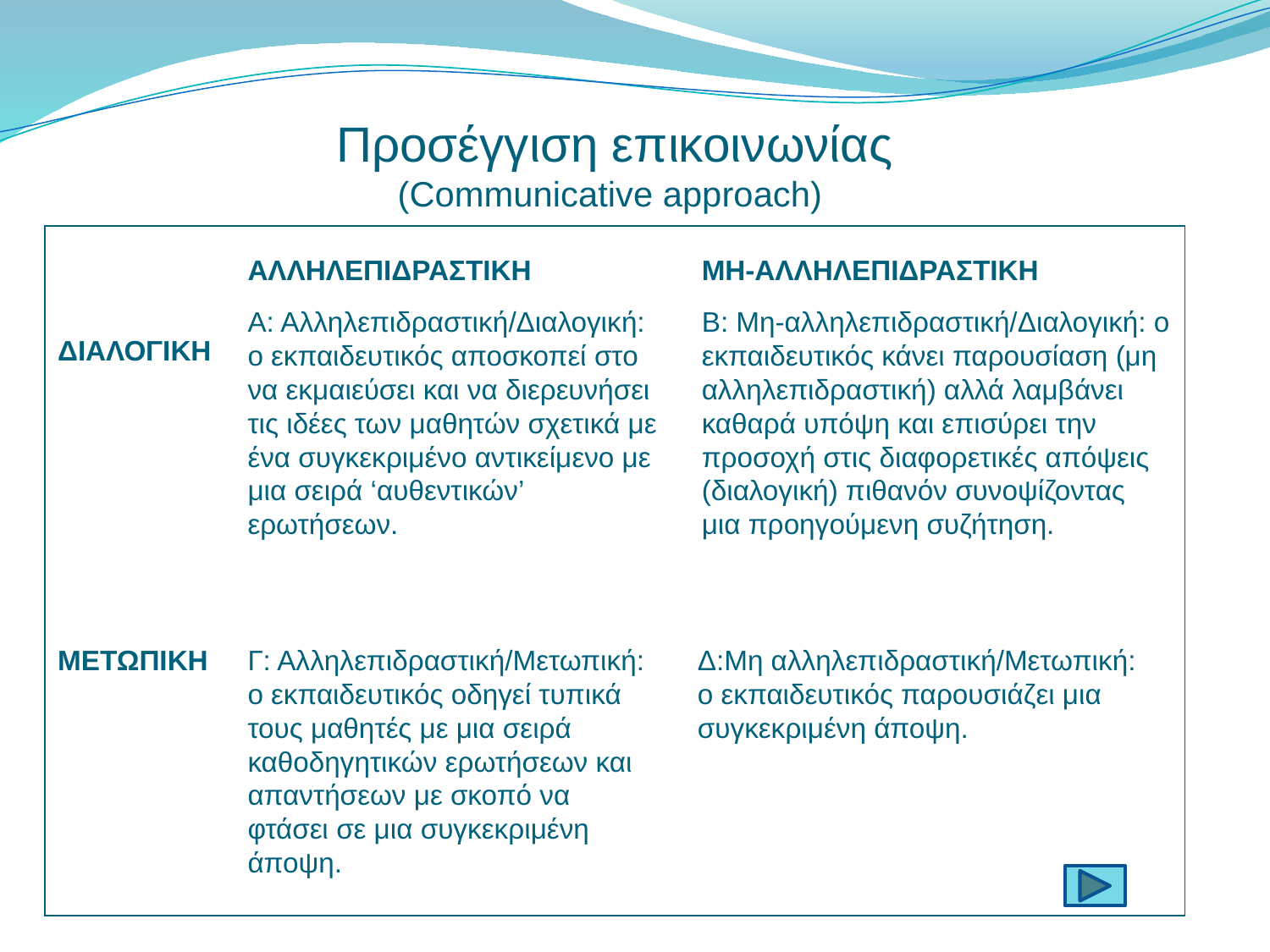

Προσέγγιση επικοινωνίας
(Communicative approach)

Αλληλεπιδραστικη
Α: Αλληλεπιδραστική/Διαλογική: ο εκπαιδευτικός αποσκοπεί στο να εκμαιεύσει και να διερευνήσει τις ιδέες των μαθητών σχετικά με ένα συγκεκριμένο αντικείμενο με μια σειρά ‘αυθεντικών’ ερωτήσεων.
ΜΗ-ΑΛΛΗΛΕΠΙΔΡΑΣΤΙΚΗ
Β: Μη-αλληλεπιδραστική/Διαλογική: ο εκπαιδευτικός κάνει παρουσίαση (μη αλληλεπιδραστική) αλλά λαμβάνει καθαρά υπόψη και επισύρει την προσοχή στις διαφορετικές απόψεις (διαλογική) πιθανόν συνοψίζοντας μια προηγούμενη συζήτηση.
Διαλογικη
ΜΕΤΩΠΙΚΗ
Γ: Αλληλεπιδραστική/Μετωπική: ο εκπαιδευτικός οδηγεί τυπικά τους μαθητές με μια σειρά καθοδηγητικών ερωτήσεων και απαντήσεων με σκοπό να φτάσει σε μια συγκεκριμένη άποψη.
Δ:Μη αλληλεπιδραστική/Μετωπική: ο εκπαιδευτικός παρουσιάζει μια συγκεκριμένη άποψη.